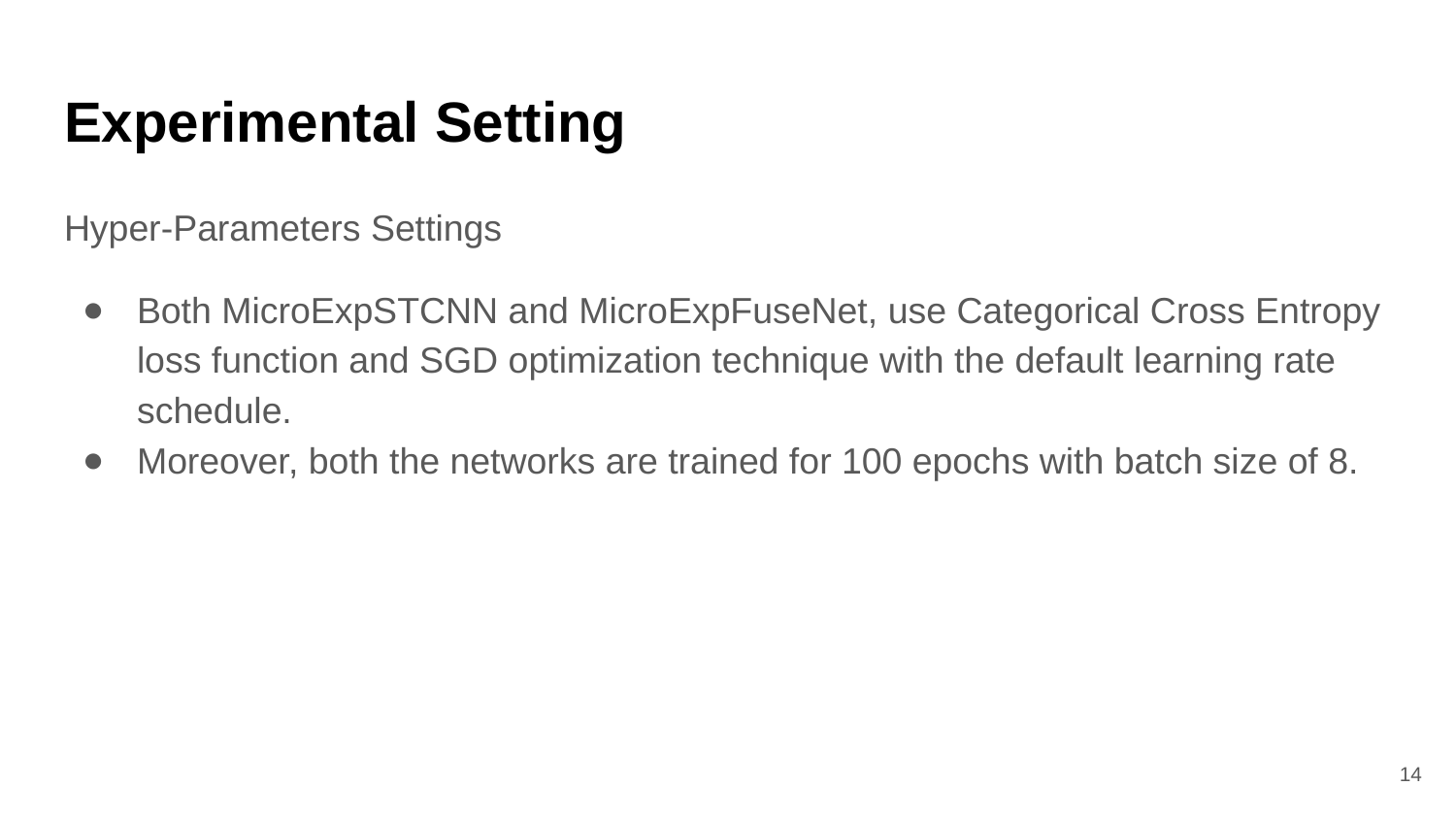

# Experimental Setting
Hyper-Parameters Settings
Both MicroExpSTCNN and MicroExpFuseNet, use Categorical Cross Entropy loss function and SGD optimization technique with the default learning rate schedule.
Moreover, both the networks are trained for 100 epochs with batch size of 8.
14